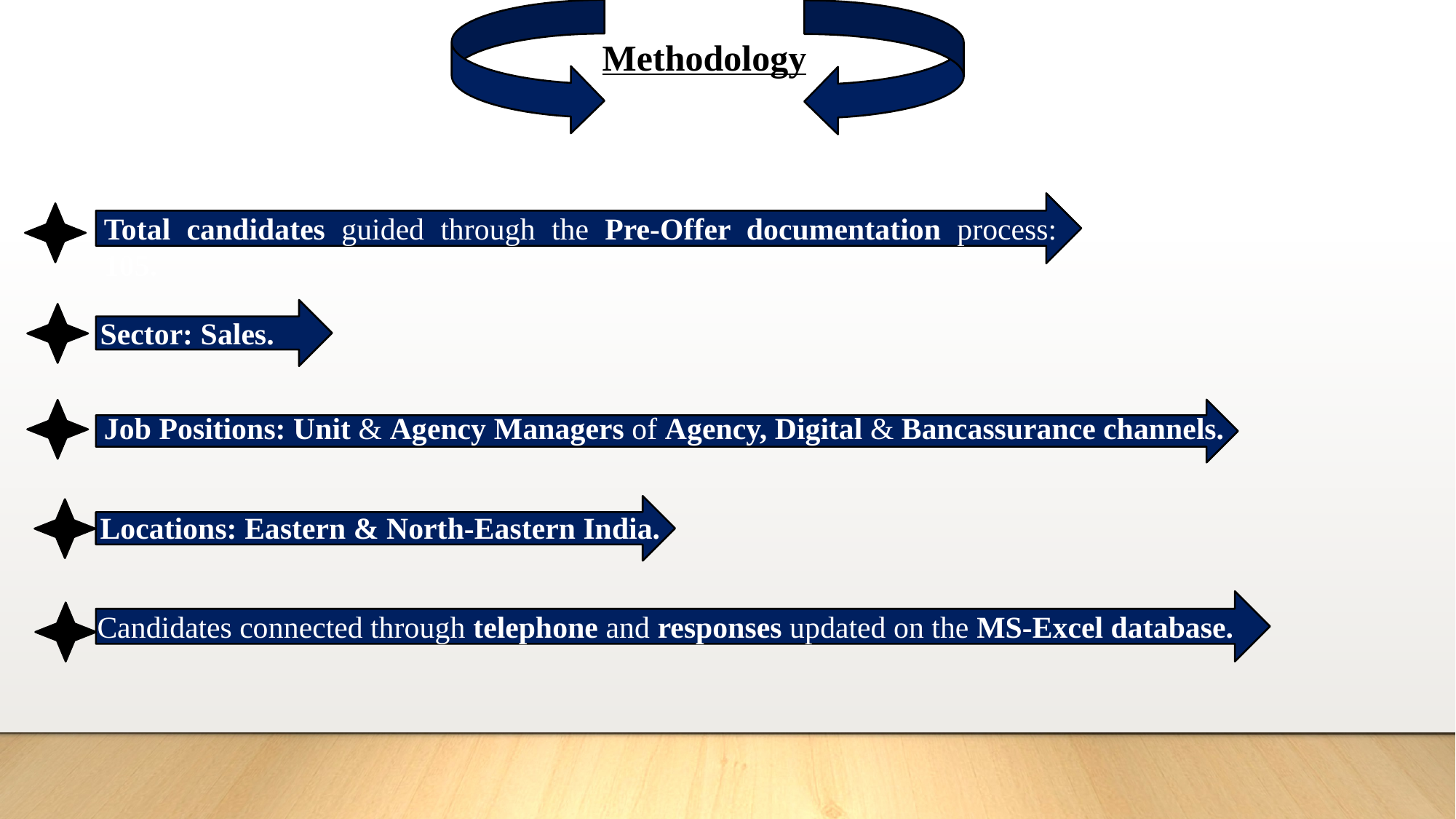

Methodology

Total candidates guided through the Pre-Offer documentation process: 105.

Sector: Sales.

Job Positions: Unit & Agency Managers of Agency, Digital & Bancassurance channels.

Locations: Eastern & North-Eastern India.

Candidates connected through telephone and responses updated on the MS-Excel database.